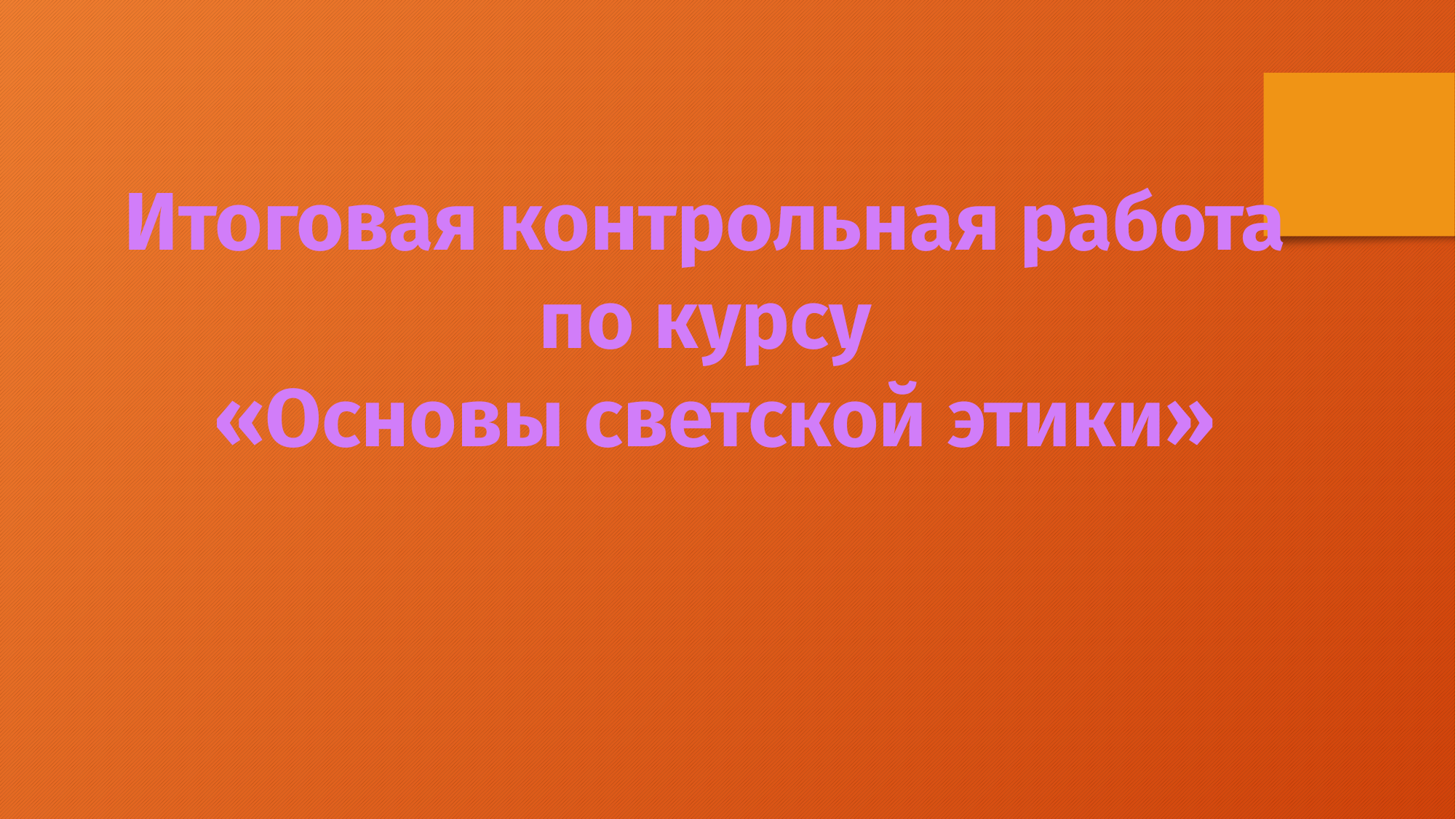

Итоговая контрольная работа
по курсу
«Основы светской этики»